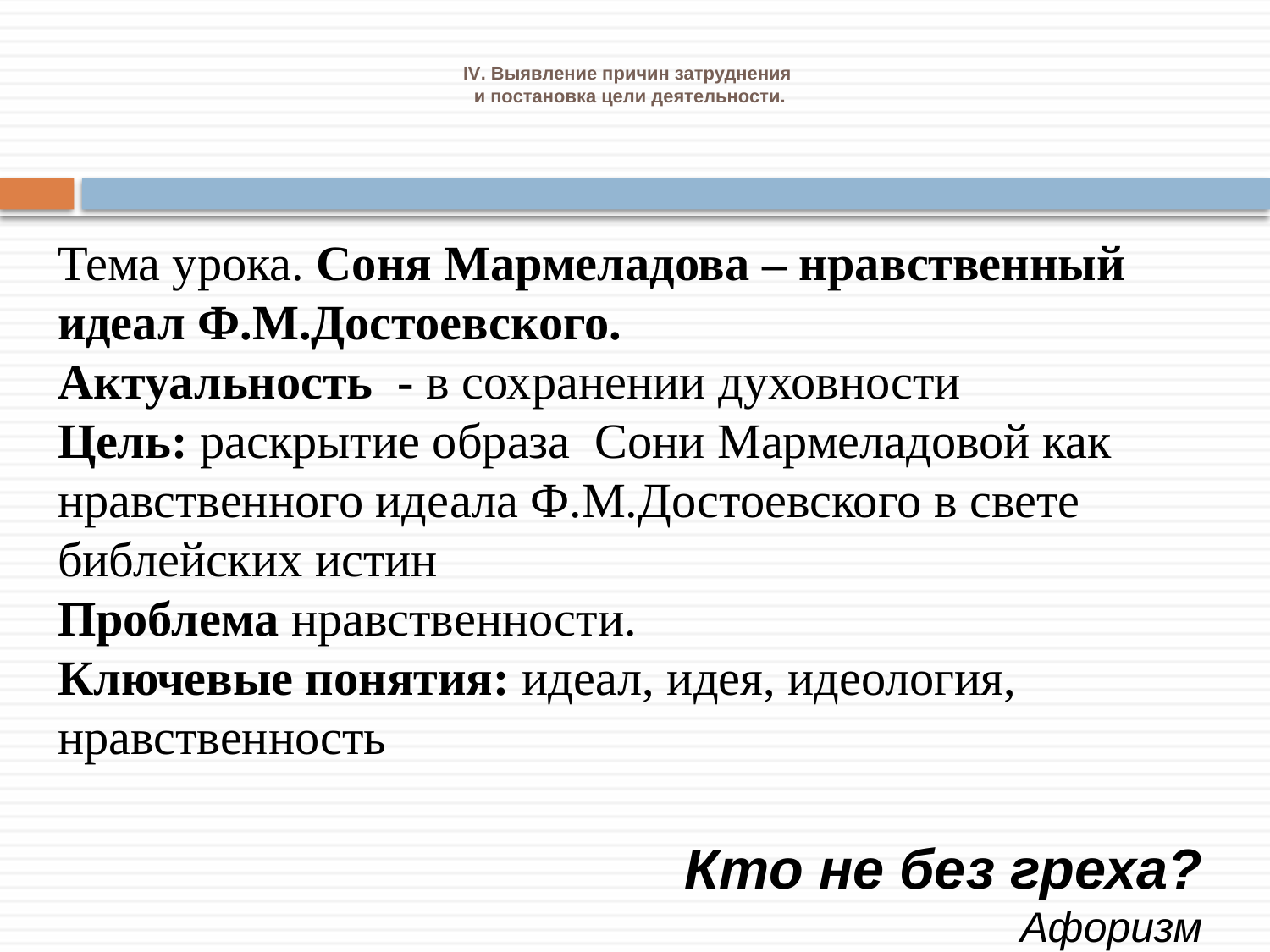

# IV. Выявление причин затруднения и постановка цели деятельности.
Тема урока. Соня Мармеладова – нравственный идеал Ф.М.Достоевского.
Актуальность  - в сохранении духовности
Цель: раскрытие образа  Сони Мармеладовой как нравственного идеала Ф.М.Достоевского в свете библейских истин
Проблема нравственности.
Ключевые понятия: идеал, идея, идеология, нравственность

 Кто не без греха?
Афоризм